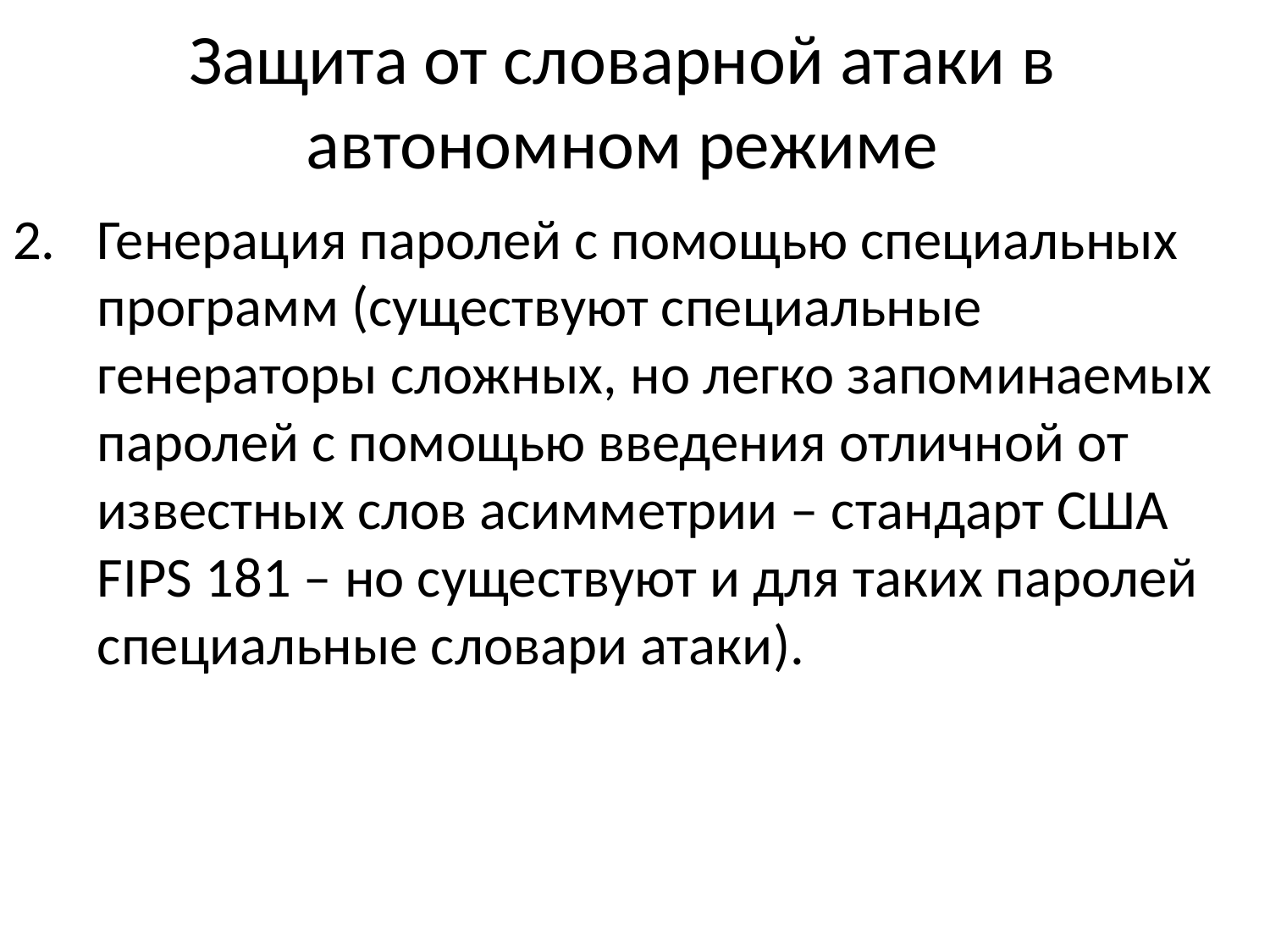

# Защита от словарной атаки в автономном режиме
Генерация паролей с помощью специальных программ (существуют специальные генераторы сложных, но легко запоминаемых паролей с помощью введения отличной от известных слов асимметрии – стандарт США FIPS 181 – но существуют и для таких паролей специальные словари атаки).